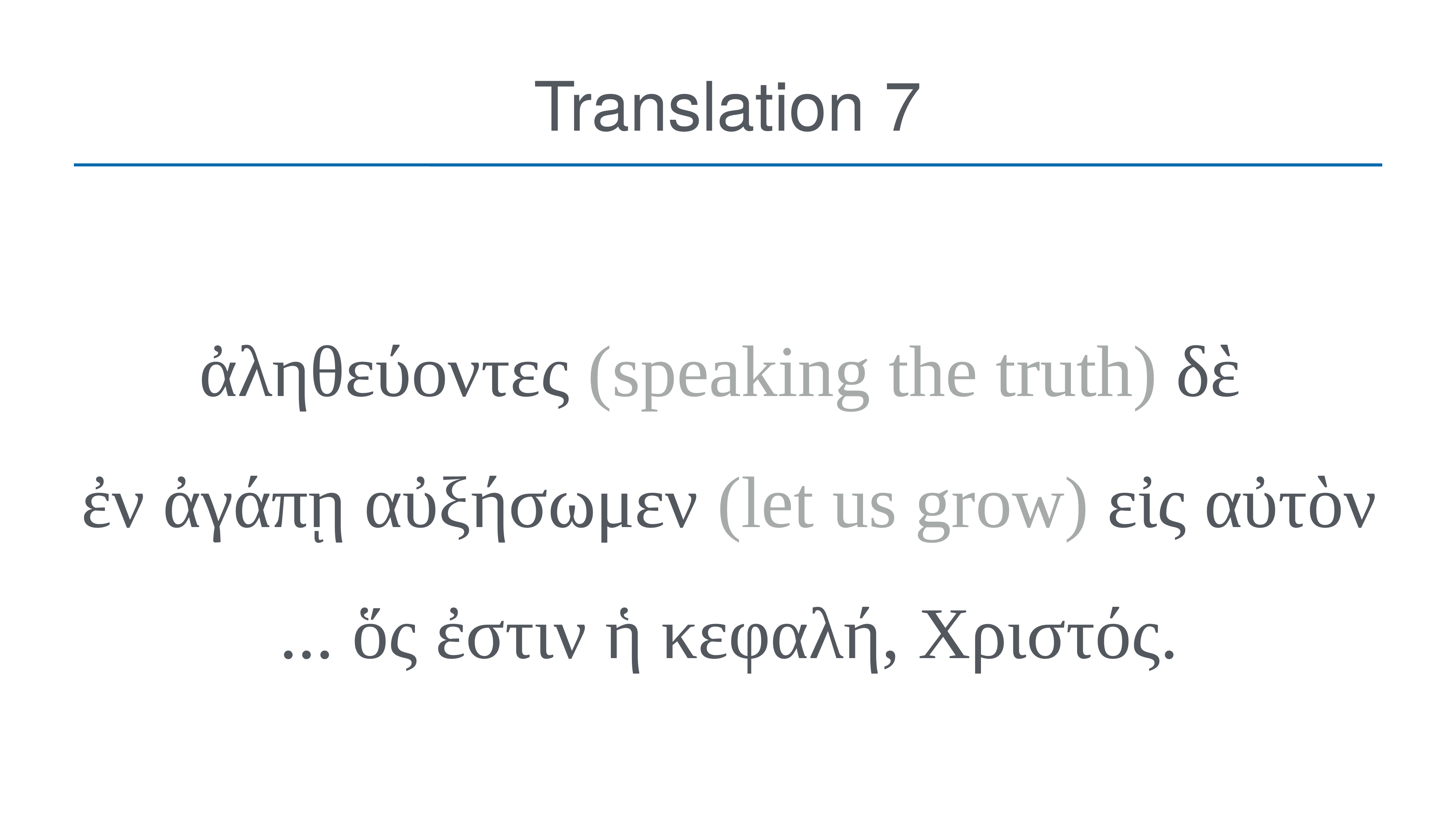

# Translation 7
ἀληθεύοντες (speaking the truth) δὲ
ἐν ἀγάπῃ αὐξήσωμεν (let us grow) εἰς αὐτὸν ... ὅς ἐστιν ἡ κεφαλή, Χριστός.